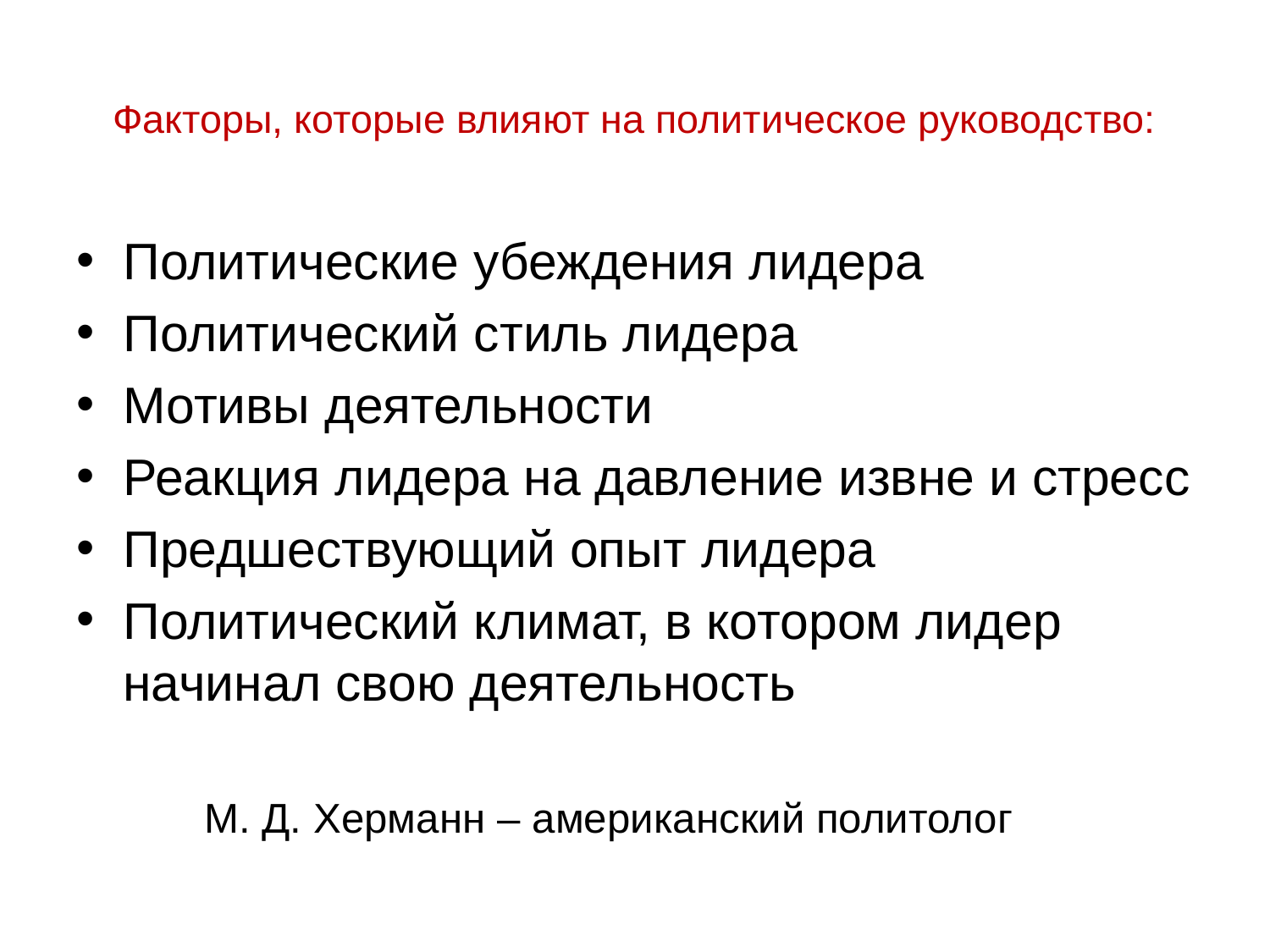

# Факторы, которые влияют на политическое руководство:
Политические убеждения лидера
Политический стиль лидера
Мотивы деятельности
Реакция лидера на давление извне и стресс
Предшествующий опыт лидера
Политический климат, в котором лидер начинал свою деятельность

           М. Д. Херманн – американский политолог